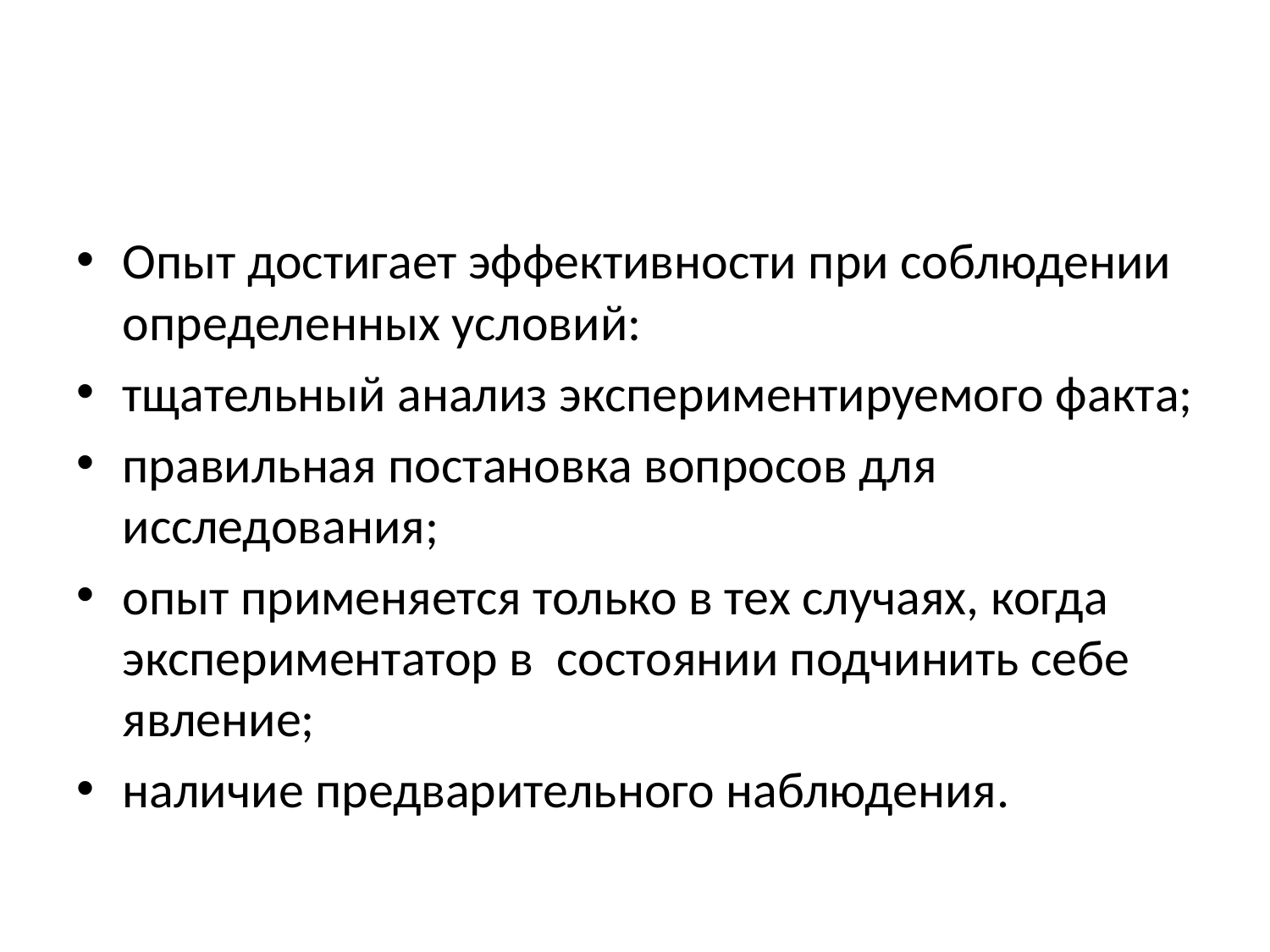

#
Опыт достигает эффективности при соблюдении определенных условий:
тщательный анализ экспериментируемого факта;
правильная постановка вопросов для исследования;
опыт применяется только в тех случаях, когда экспериментатор в  состоянии подчинить себе явление;
наличие предварительного наблюдения.